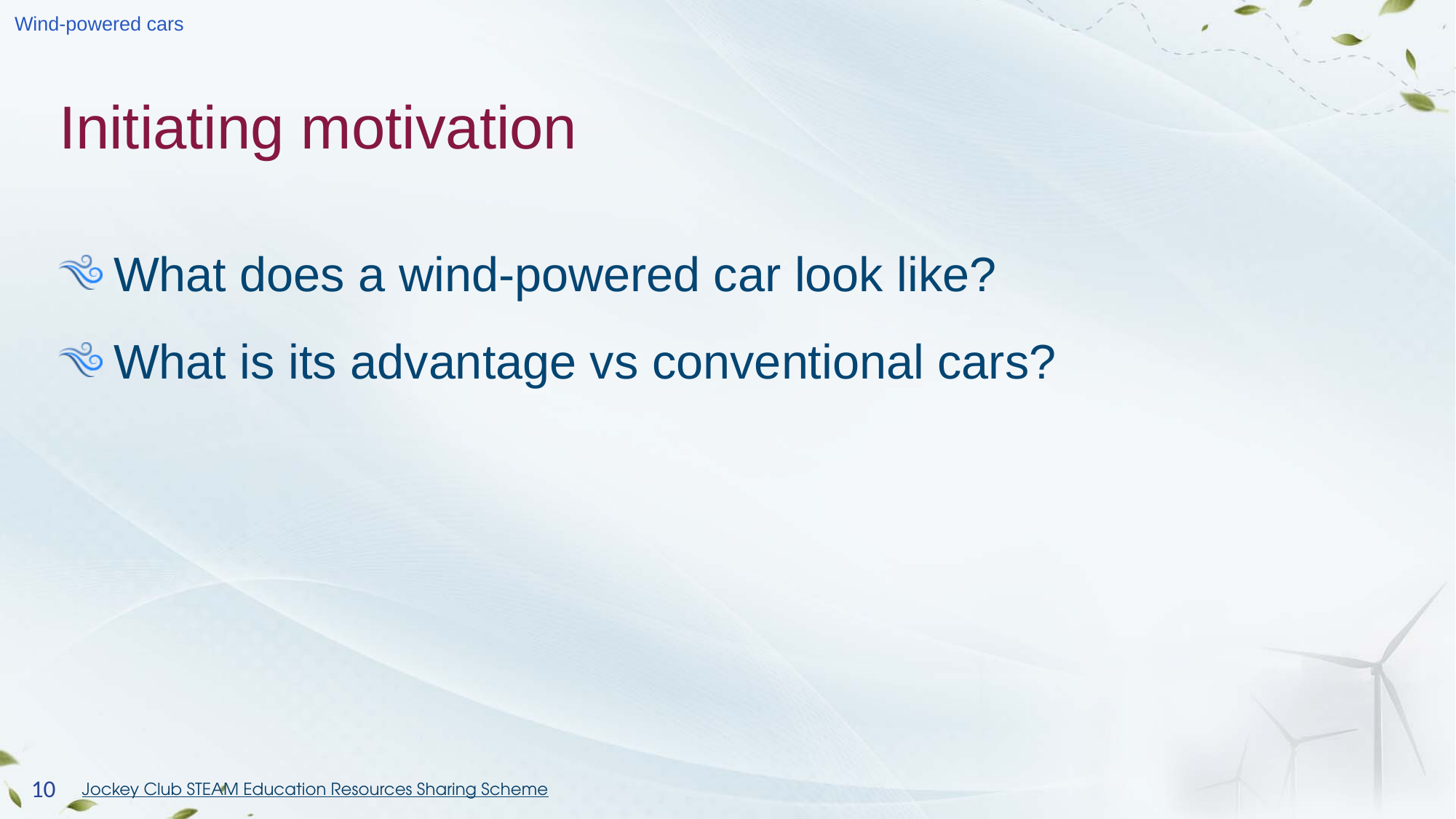

# Initiating motivation
What does a wind-powered car look like?
What is its advantage vs conventional cars?
10